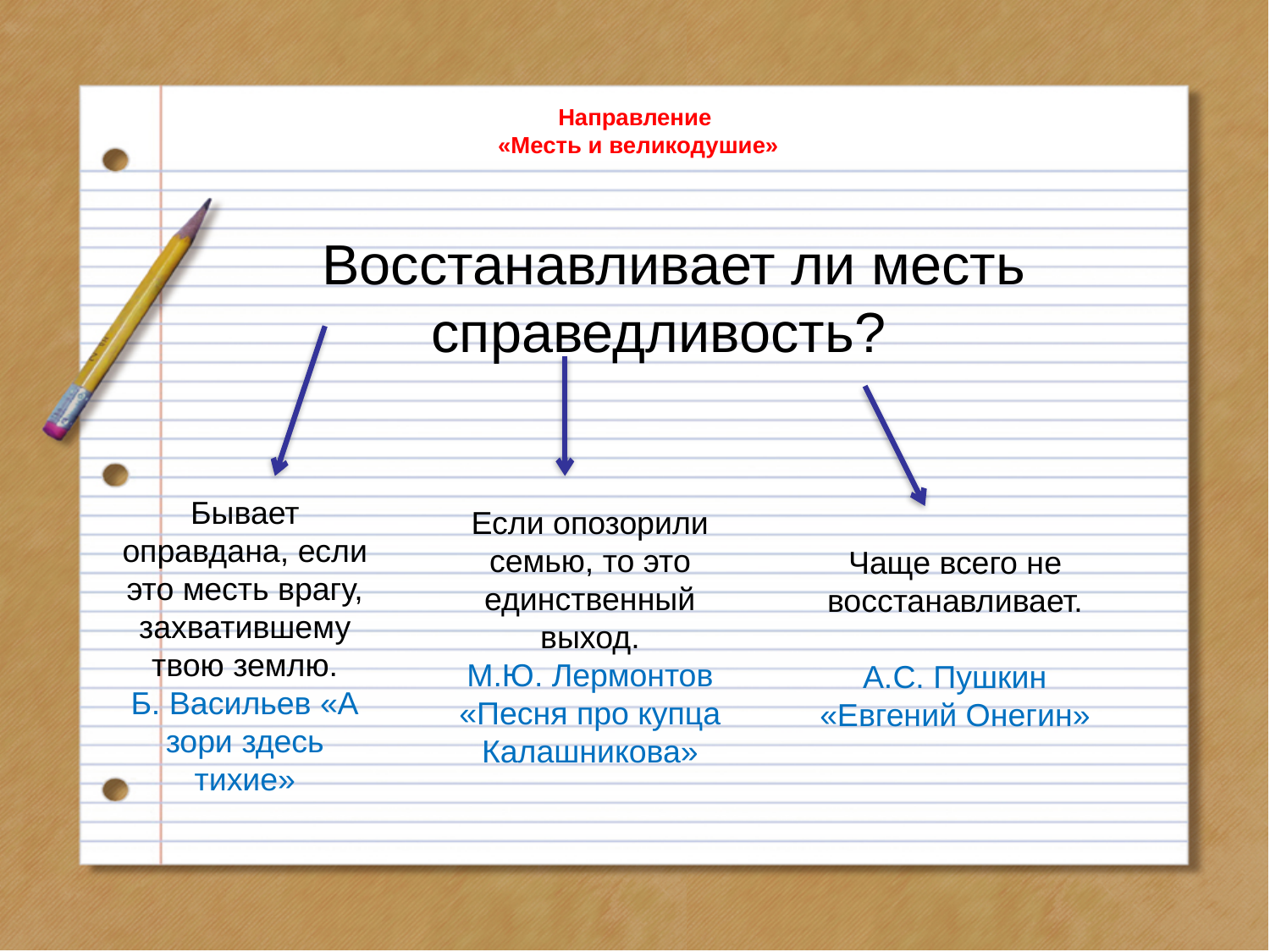

# Направление «Месть и великодушие»
     Восстанавливает ли месть справедливость?

Бывает оправдана, если это месть врагу, захватившему твою землю.
Б. Васильев «А зори здесь тихие»

Если опозорили семью, то это единственный выход.
М.Ю. Лермонтов «Песня про купца Калашникова»

Чаще всего не восстанавливает.

А.С. Пушкин «Евгений Онегин»